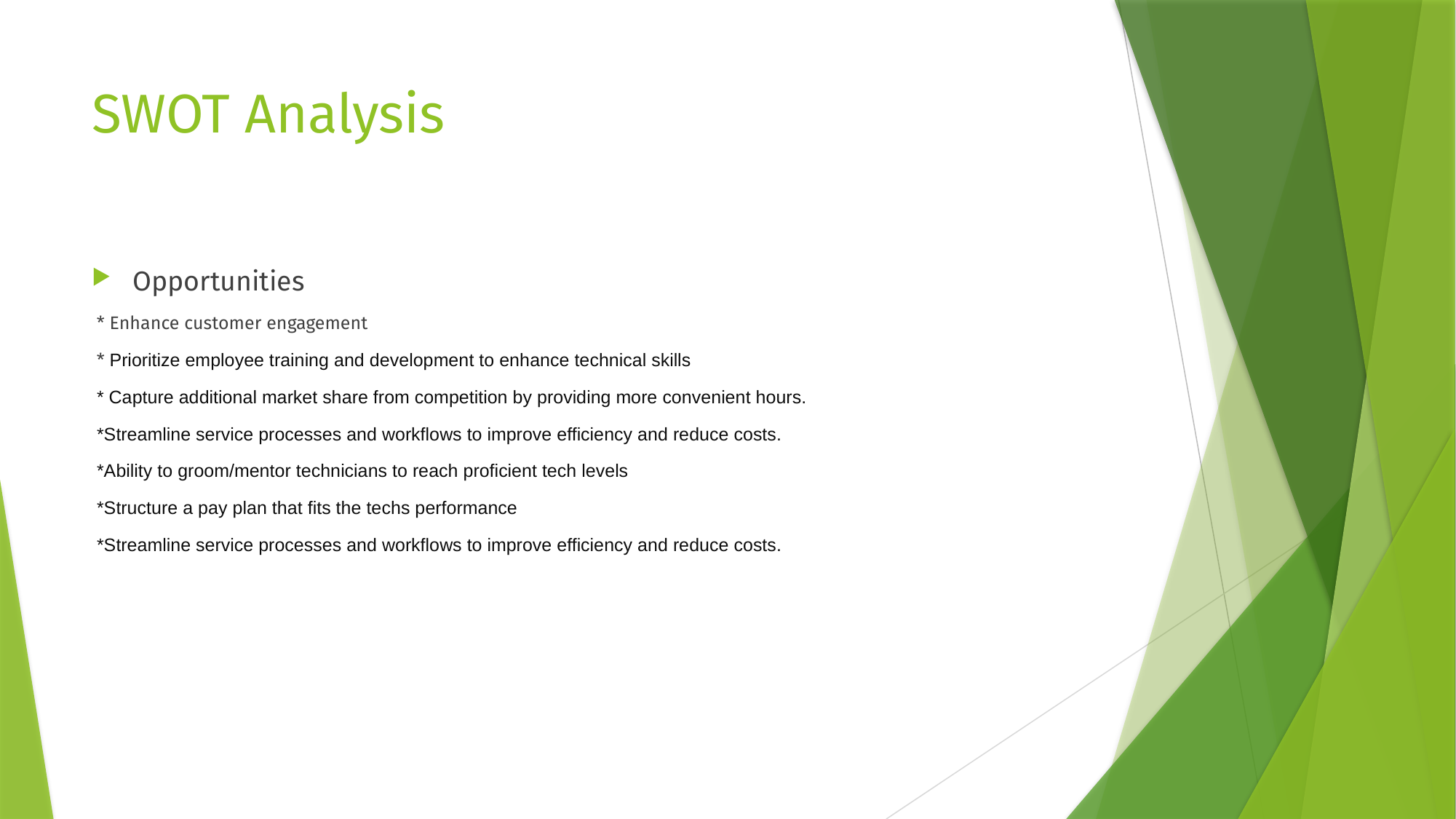

# SWOT Analysis
Opportunities
 * Enhance customer engagement
 * Prioritize employee training and development to enhance technical skills
 * Capture additional market share from competition by providing more convenient hours.
 *Streamline service processes and workflows to improve efficiency and reduce costs.
 *Ability to groom/mentor technicians to reach proficient tech levels
 *Structure a pay plan that fits the techs performance
 *Streamline service processes and workflows to improve efficiency and reduce costs.